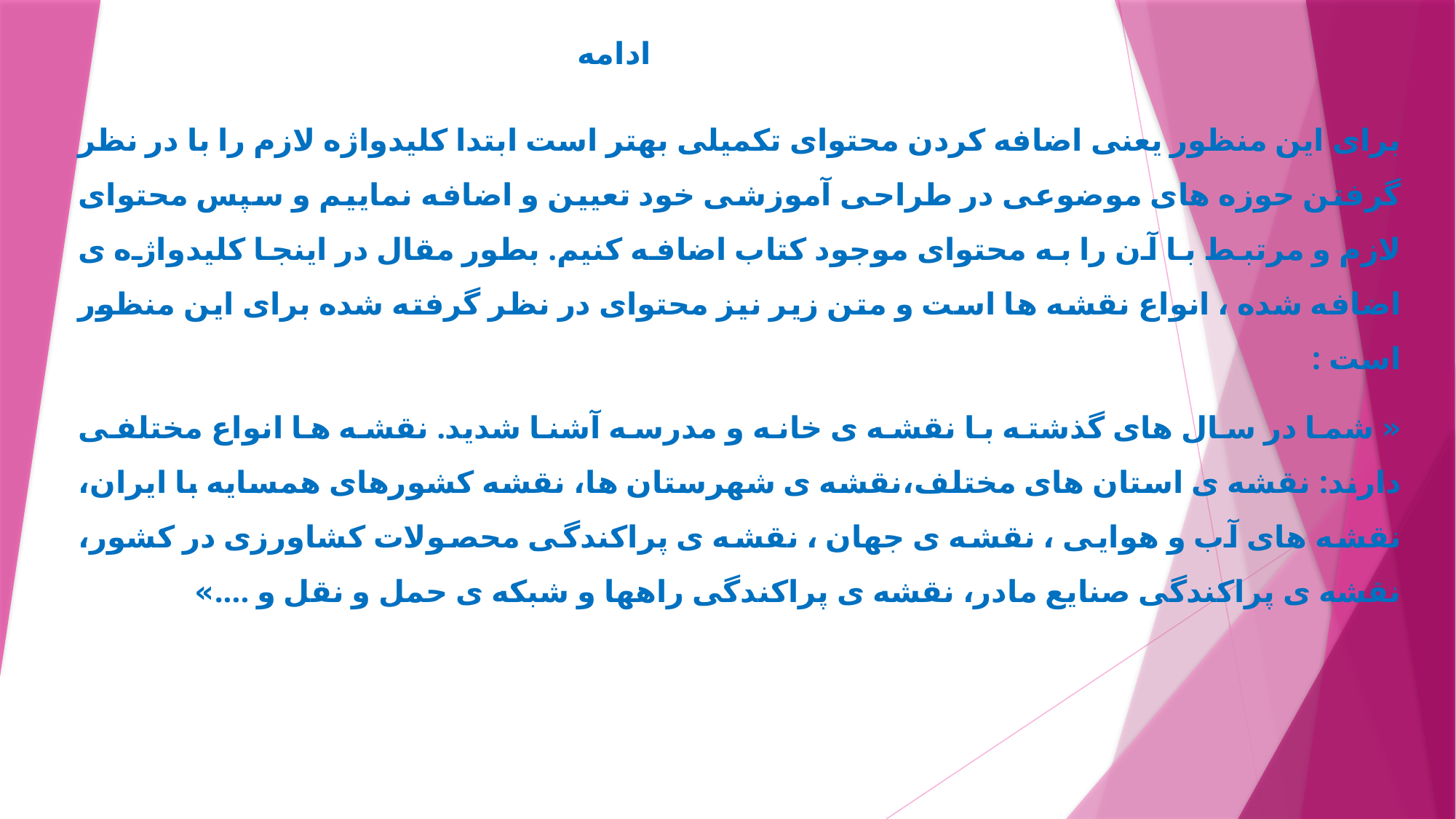

# ادامه
برای این منظور یعنی اضافه کردن محتوای تکمیلی بهتر است ابتدا کلیدواژه لازم را با در نظر گرفتن حوزه های موضوعی در طراحی آموزشی خود تعیین و اضافه نماییم و سپس محتوای لازم و مرتبط با آن را به محتوای موجود کتاب اضافه کنیم. بطور مقال در اینجا کلیدواژه ی اضافه شده ، انواع نقشه ها است و متن زیر نیز محتوای در نظر گرفته شده برای این منظور است :
« شما در سال های گذشته با نقشه ی خانه و مدرسه آشنا شدید. نقشه ها انواع مختلفی دارند: نقشه ی استان های مختلف،نقشه ی شهرستان ها، نقشه کشورهای همسایه با ایران، نقشه های آب و هوایی ، نقشه ی جهان ، نقشه ی پراکندگی محصولات کشاورزی در کشور، نقشه ی پراکندگی صنایع مادر، نقشه ی پراکندگی راهها و شبکه ی حمل و نقل و ....»